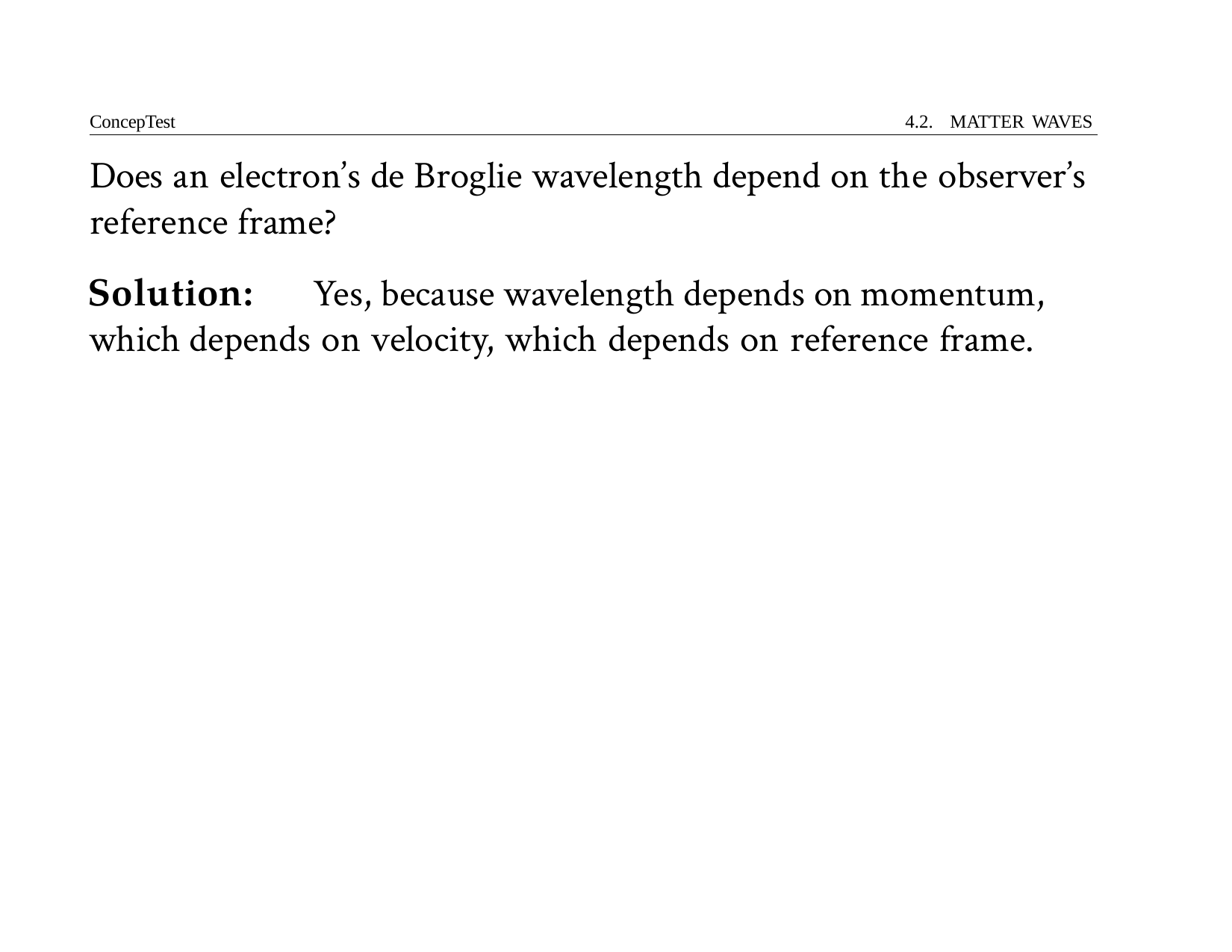

ConcepTest	4.2.  MATTER WAVES

# Does an electron’s de Broglie wavelength depend on the observer’s reference frame?
Solution:	Yes, because wavelength depends on momentum, which depends on velocity, which depends on reference frame.